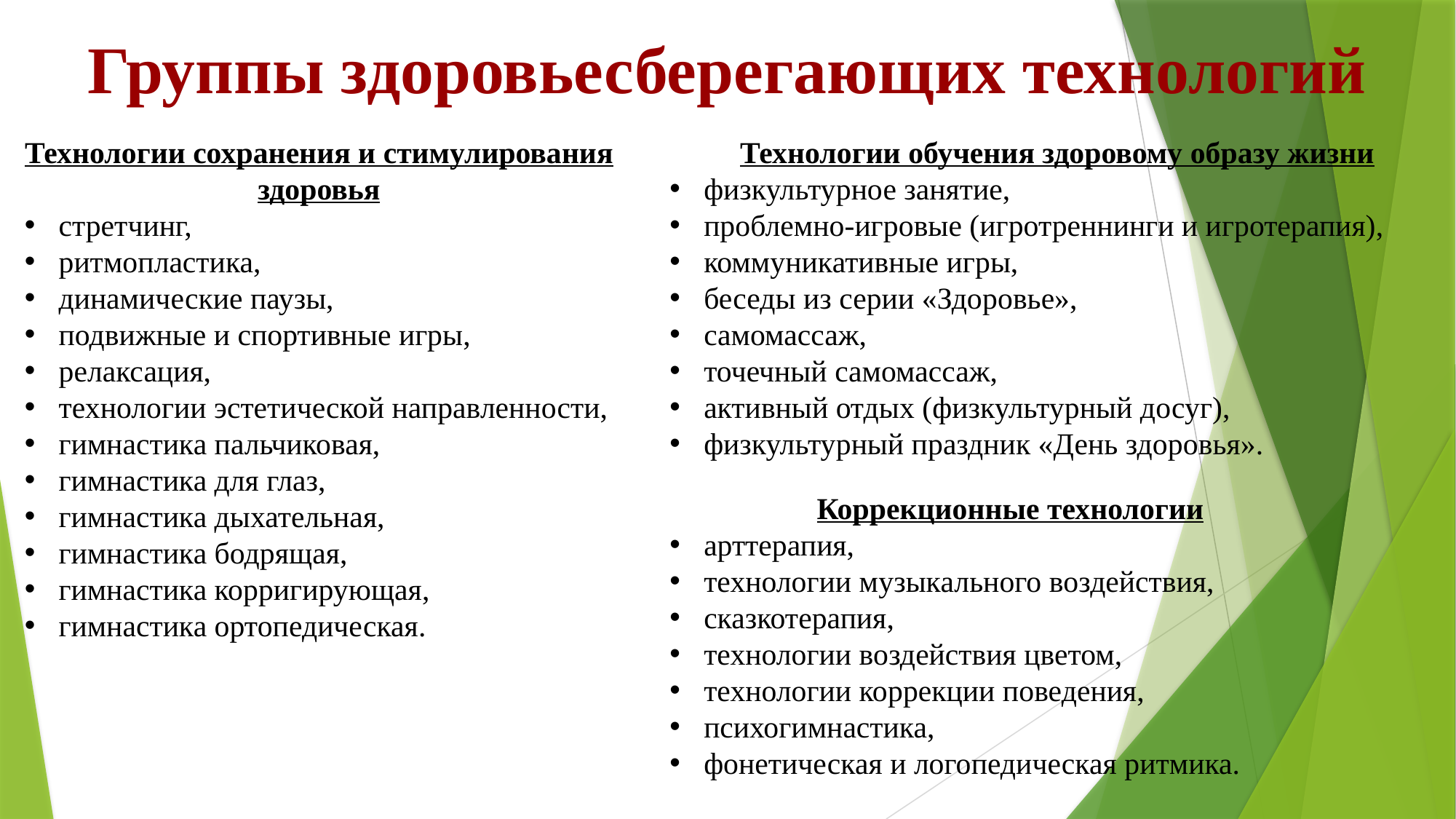

Группы здоровьесберегающих технологий
Технологии сохранения и стимулирования здоровья
cтретчинг,
ритмопластика,
динамические паузы,
подвижные и спортивные игры,
релаксация,
технологии эстетической направленности,
гимнастика пальчиковая,
гимнастика для глаз,
гимнастика дыхательная,
гимнастика бодрящая,
гимнастика корригирующая,
гимнастика ортопедическая.
Технологии обучения здоровому образу жизни
физкультурное занятие,
проблемно-игровые (игротреннинги и игротерапия),
коммуникативные игры,
беседы из серии «Здоровье»,
самомассаж,
точечный самомассаж,
активный отдых (физкультурный досуг),
физкультурный праздник «День здоровья».
Коррекционные технологии
арттерапия,
технологии музыкального воздействия,
сказкотерапия,
технологии воздействия цветом,
технологии коррекции поведения,
психогимнастика,
фонетическая и логопедическая ритмика.